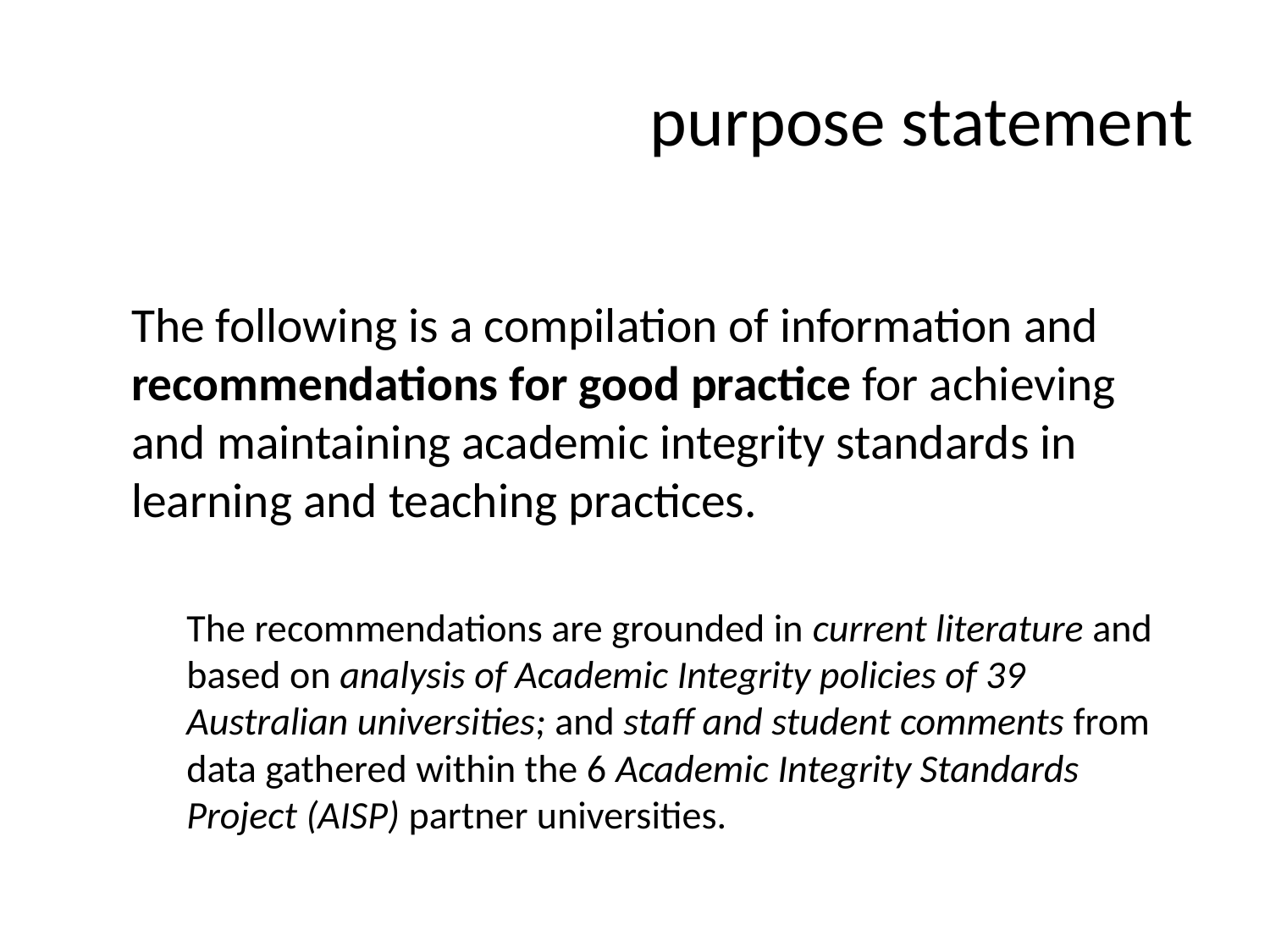

# purpose statement
The following is a compilation of information and recommendations for good practice for achieving and maintaining academic integrity standards in learning and teaching practices.

The recommendations are grounded in current literature and based on analysis of Academic Integrity policies of 39 Australian universities; and staff and student comments from data gathered within the 6 Academic Integrity Standards Project (AISP) partner universities.